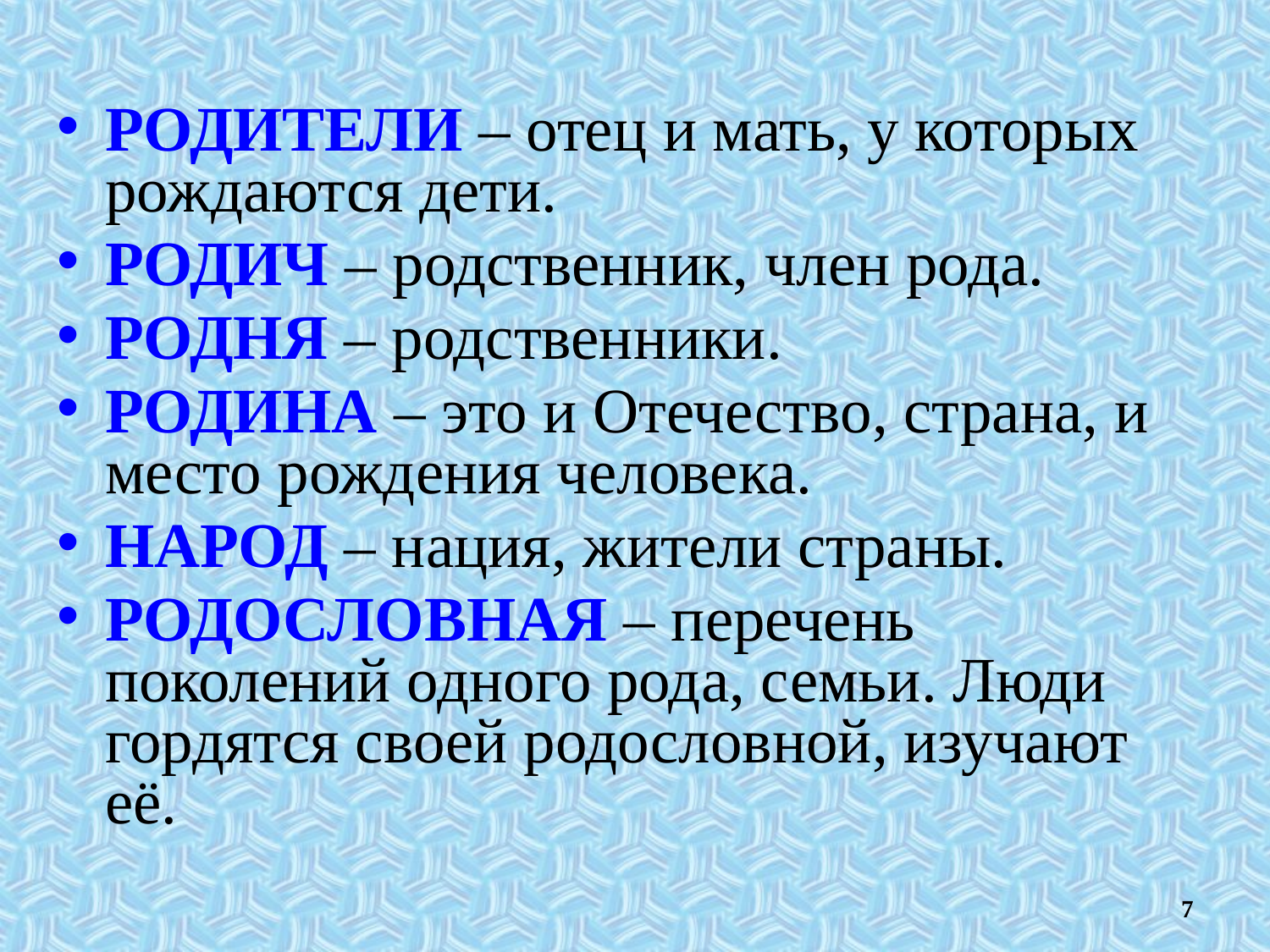

РОДИТЕЛИ – отец и мать, у которых рождаются дети.
РОДИЧ – родственник, член рода.
РОДНЯ – родственники.
РОДИНА – это и Отечество, страна, и место рождения человека.
НАРОД – нация, жители страны.
РОДОСЛОВНАЯ – перечень поколений одного рода, семьи. Люди гордятся своей родословной, изучают её.

7